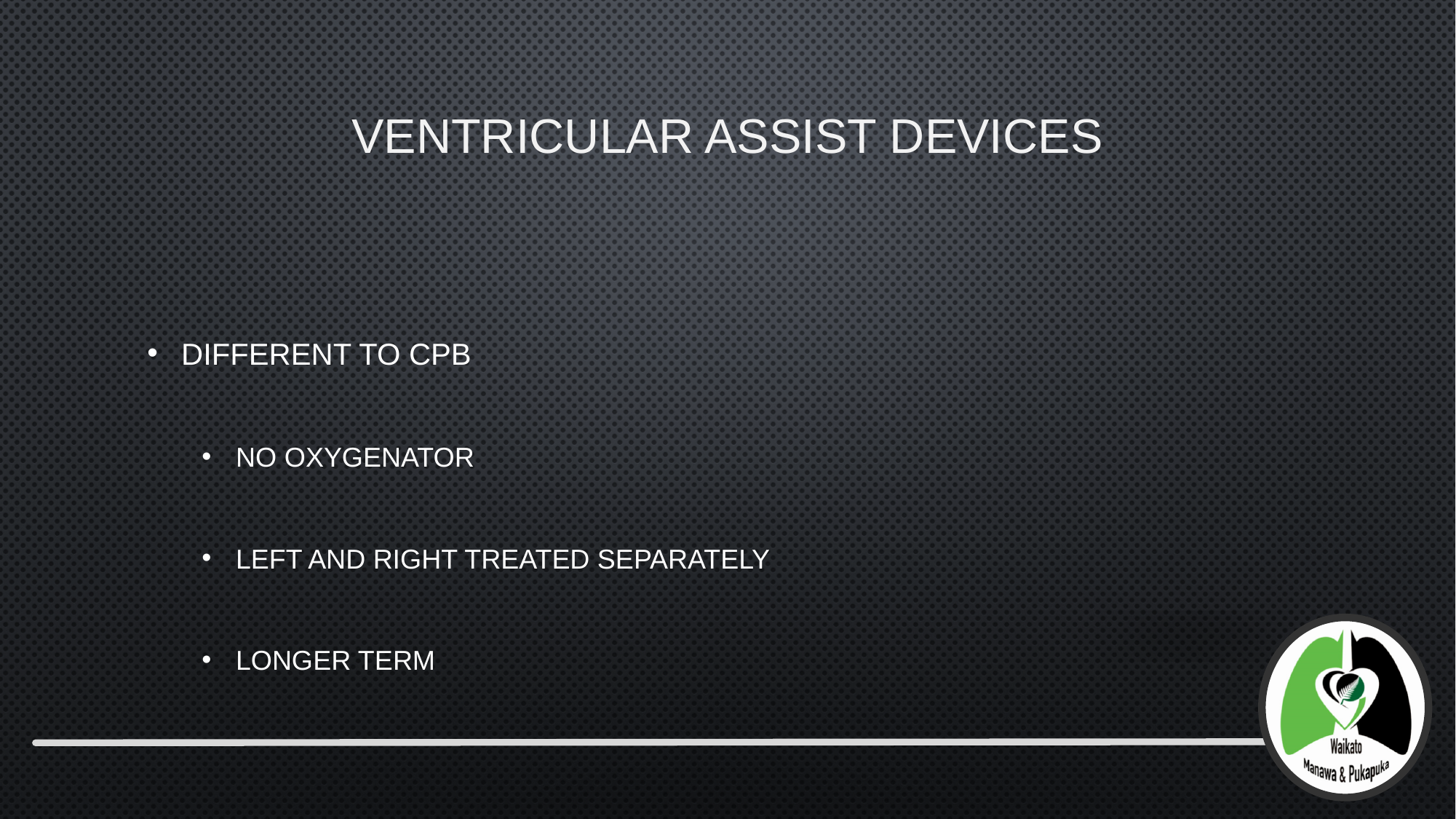

# Ventricular Assist Devices
Different to CPB

No oxygenator

Left and right treated separately

Longer term